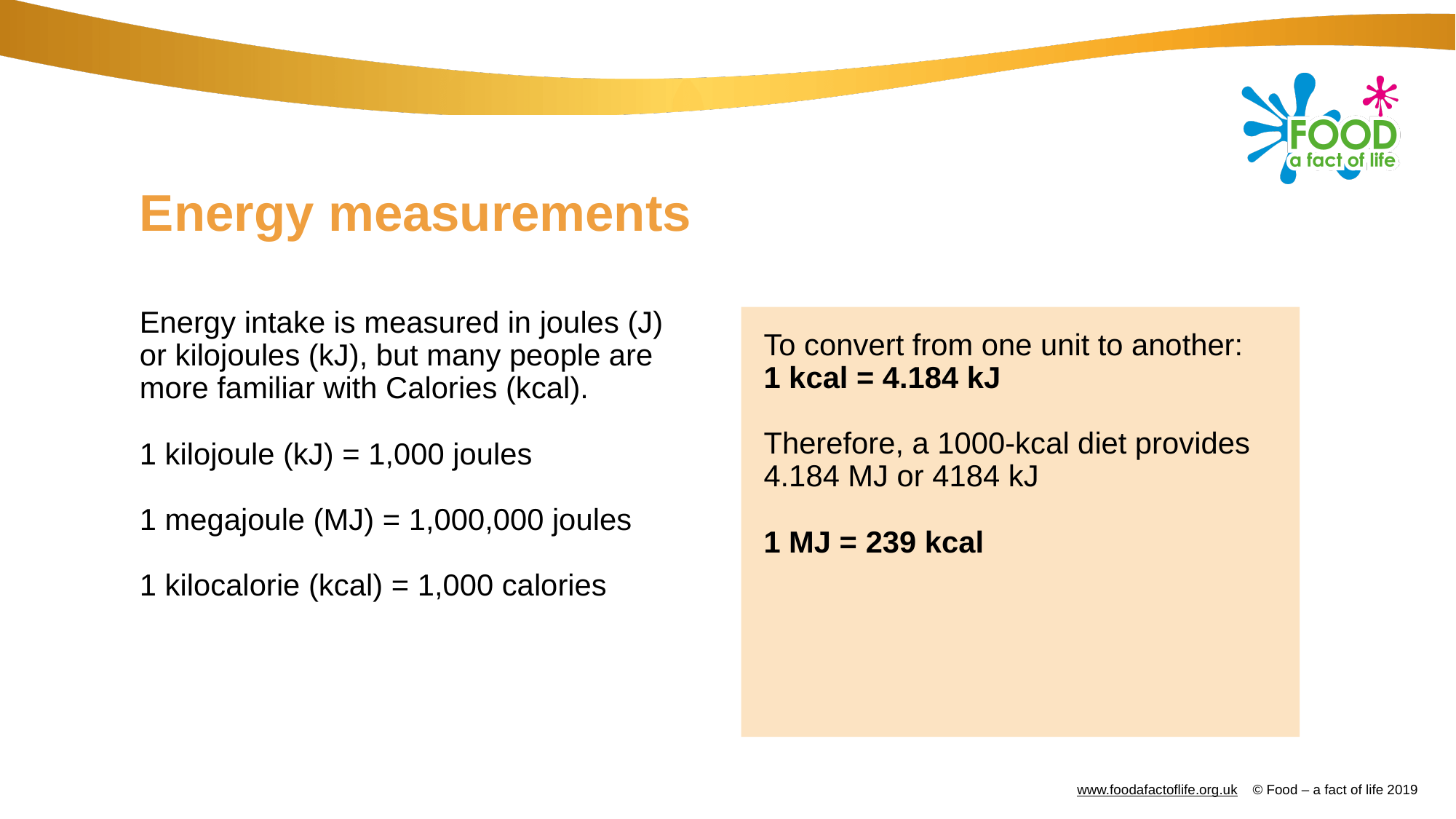

# Energy measurements
Energy intake is measured in joules (J) or kilojoules (kJ), but many people are more familiar with Calories (kcal).

1 kilojoule (kJ) = 1,000 joules

1 megajoule (MJ) = 1,000,000 joules

1 kilocalorie (kcal) = 1,000 calories
To convert from one unit to another:
1 kcal = 4.184 kJ

Therefore, a 1000-kcal diet provides 4.184 MJ or 4184 kJ

1 MJ = 239 kcal